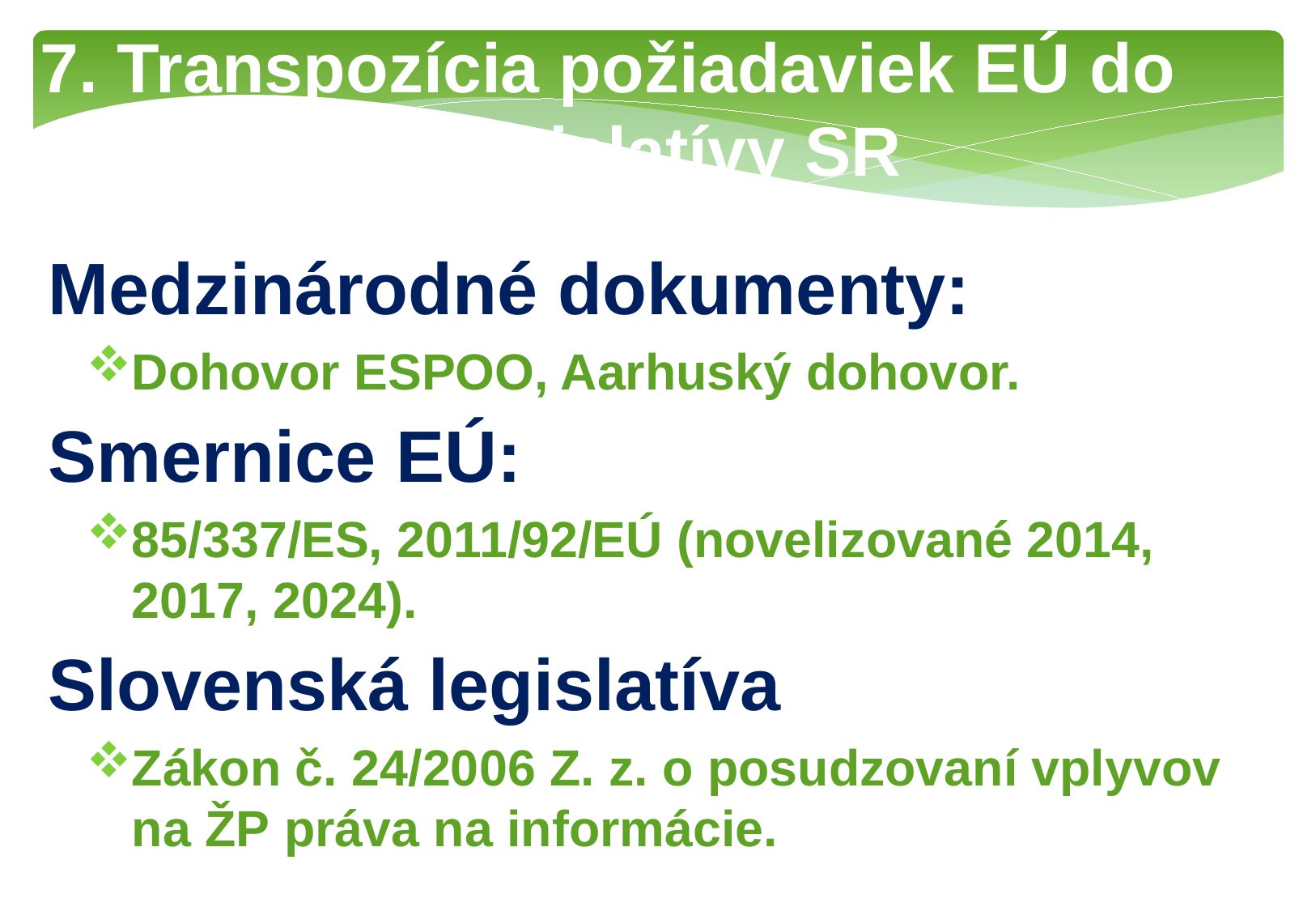

7. Transpozícia požiadaviek EÚ do 						legislatívy SR
Medzinárodné dokumenty:
Dohovor ESPOO, Aarhuský dohovor.
Smernice EÚ:
85/337/ES, 2011/92/EÚ (novelizované 2014, 2017, 2024).
Slovenská legislatíva
Zákon č. 24/2006 Z. z. o posudzovaní vplyvov na ŽP práva na informácie.